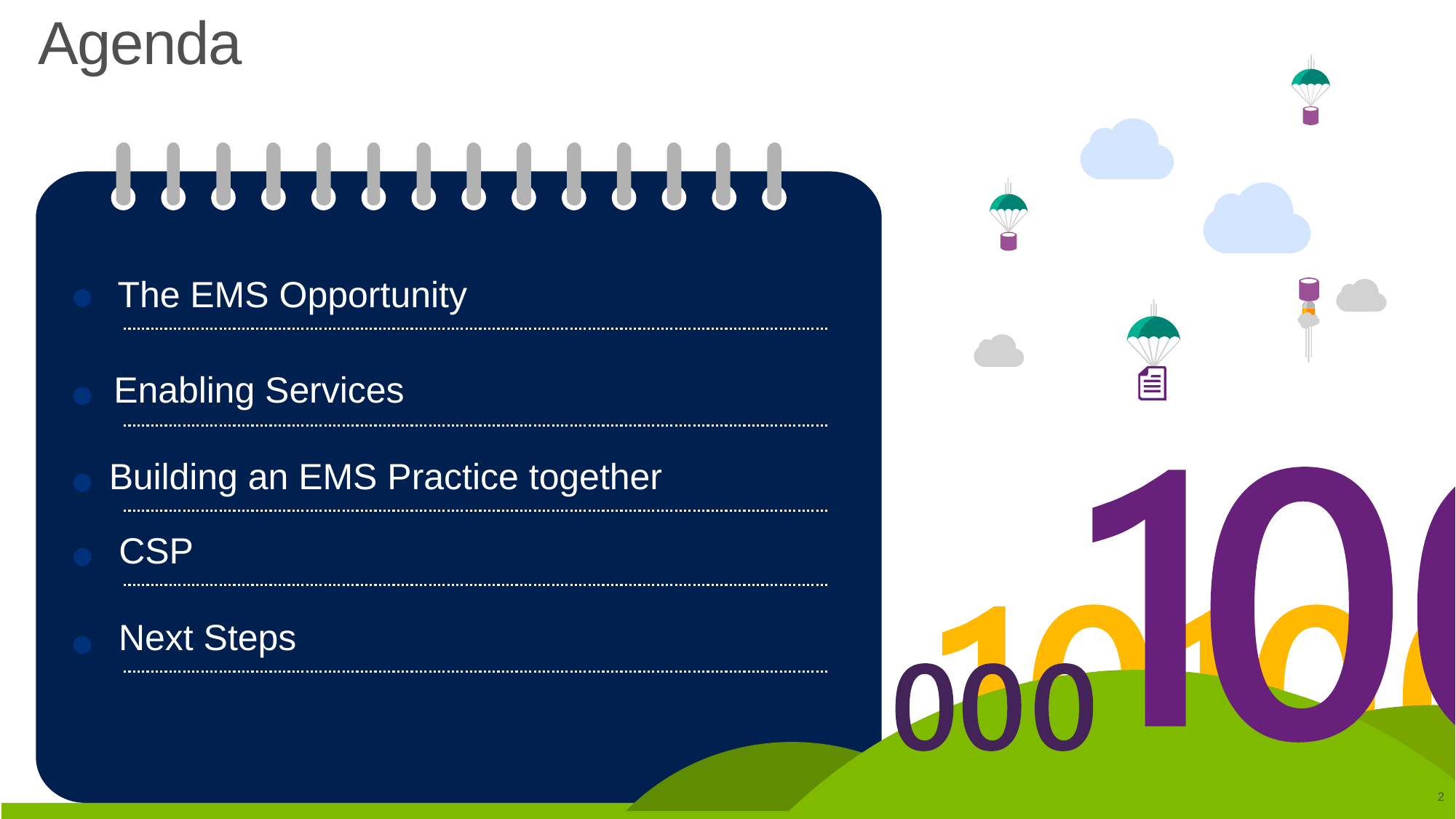

# Agenda

The EMS Opportunity

Enabling Services

Building an EMS Practice together

CSP

Next Steps

2